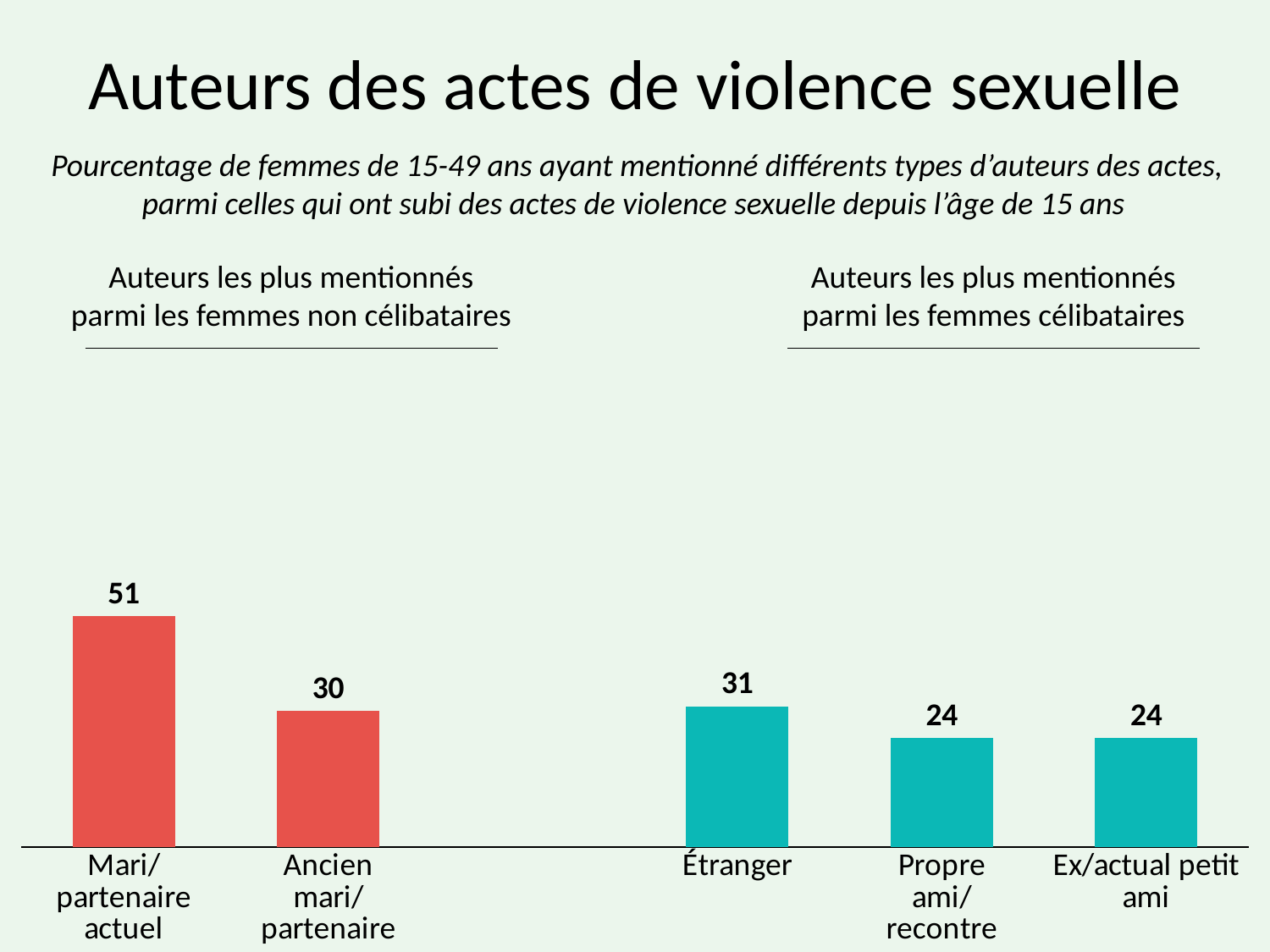

# Auteurs des actes de violence sexuelle
Pourcentage de femmes de 15-49 ans ayant mentionné différents types d’auteurs des actes, parmi celles qui ont subi des actes de violence sexuelle depuis l’âge de 15 ans

### Chart

| Category | Series 1 |
|---|---|
| Mari/partenaire actuel | 51.0 |
| Ancien mari/partenaire | 30.0 |
|  | None |
| Étranger | 31.0 |
| Propre ami/recontre | 24.0 |
| Ex/actual petit ami | 24.0 |
Auteurs les plus mentionnés parmi les femmes non célibataires
Auteurs les plus mentionnés parmi les femmes célibataires